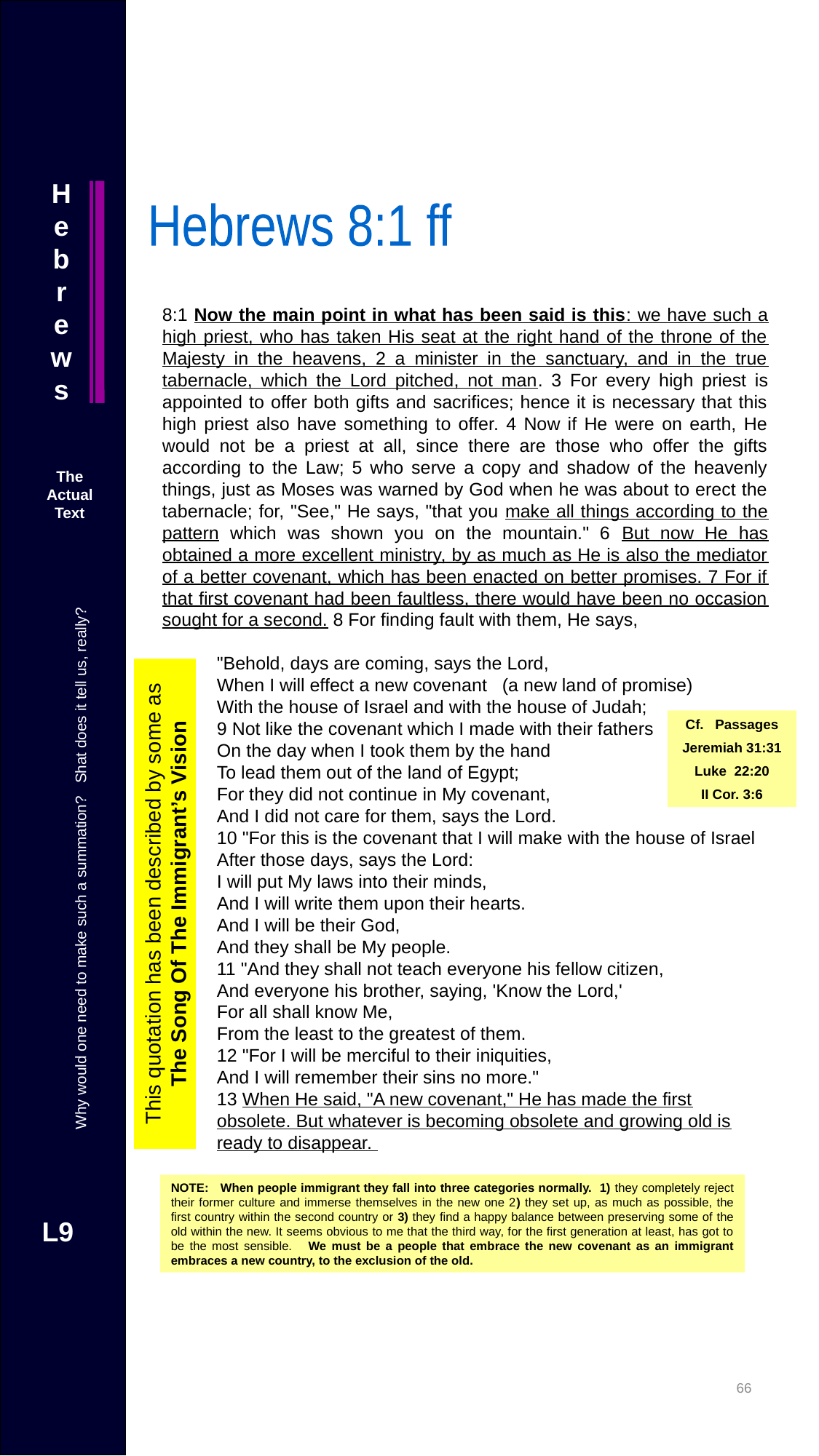

Hebrews

Hebrews 8:1 ff
Part of the high priest's job was to train the people and to keep them both physically and spiritually secure.
8:1 Now the main point in what has been said is this: we have such a high priest, who has taken His seat at the right hand of the throne of the Majesty in the heavens, 2 a minister in the sanctuary, and in the true tabernacle, which the Lord pitched, not man. 3 For every high priest is appointed to offer both gifts and sacrifices; hence it is necessary that this high priest also have something to offer. 4 Now if He were on earth, He would not be a priest at all, since there are those who offer the gifts according to the Law; 5 who serve a copy and shadow of the heavenly things, just as Moses was warned by God when he was about to erect the tabernacle; for, "See," He says, "that you make all things according to the pattern which was shown you on the mountain." 6 But now He has obtained a more excellent ministry, by as much as He is also the mediator of a better covenant, which has been enacted on better promises. 7 For if that first covenant had been faultless, there would have been no occasion sought for a second. 8 For finding fault with them, He says,

"Behold, days are coming, says the Lord,
When I will effect a new covenant   (a new land of promise)
With the house of Israel and with the house of Judah;
9 Not like the covenant which I made with their fathers
On the day when I took them by the hand
To lead them out of the land of Egypt;
For they did not continue in My covenant,
And I did not care for them, says the Lord.
10 "For this is the covenant that I will make with the house of Israel
After those days, says the Lord:
I will put My laws into their minds,
And I will write them upon their hearts.
And I will be their God,
And they shall be My people.
11 "And they shall not teach everyone his fellow citizen,
And everyone his brother, saying, 'Know the Lord,'
For all shall know Me,
From the least to the greatest of them.
12 "For I will be merciful to their iniquities,
And I will remember their sins no more."
13 When He said, "A new covenant," He has made the first obsolete. But whatever is becoming obsolete and growing old is ready to disappear.
The Actual Text
Cf.   Passages
Jeremiah 31:31
Luke  22:20
II Cor. 3:6
Why would one need to make such a summation?   Shat does it tell us, really?
This quotation has been described by some as The Song Of The Immigrant’s Vision
NOTE:   When people immigrant they fall into three categories normally.  1) they completely reject their former culture and immerse themselves in the new one 2) they set up, as much as possible, the first country within the second country or 3) they find a happy balance between preserving some of the old within the new. It seems obvious to me that the third way, for the first generation at least, has got to be the most sensible.   We must be a people that embrace the new covenant as an immigrant embraces a new country, to the exclusion of the old.
L9
66